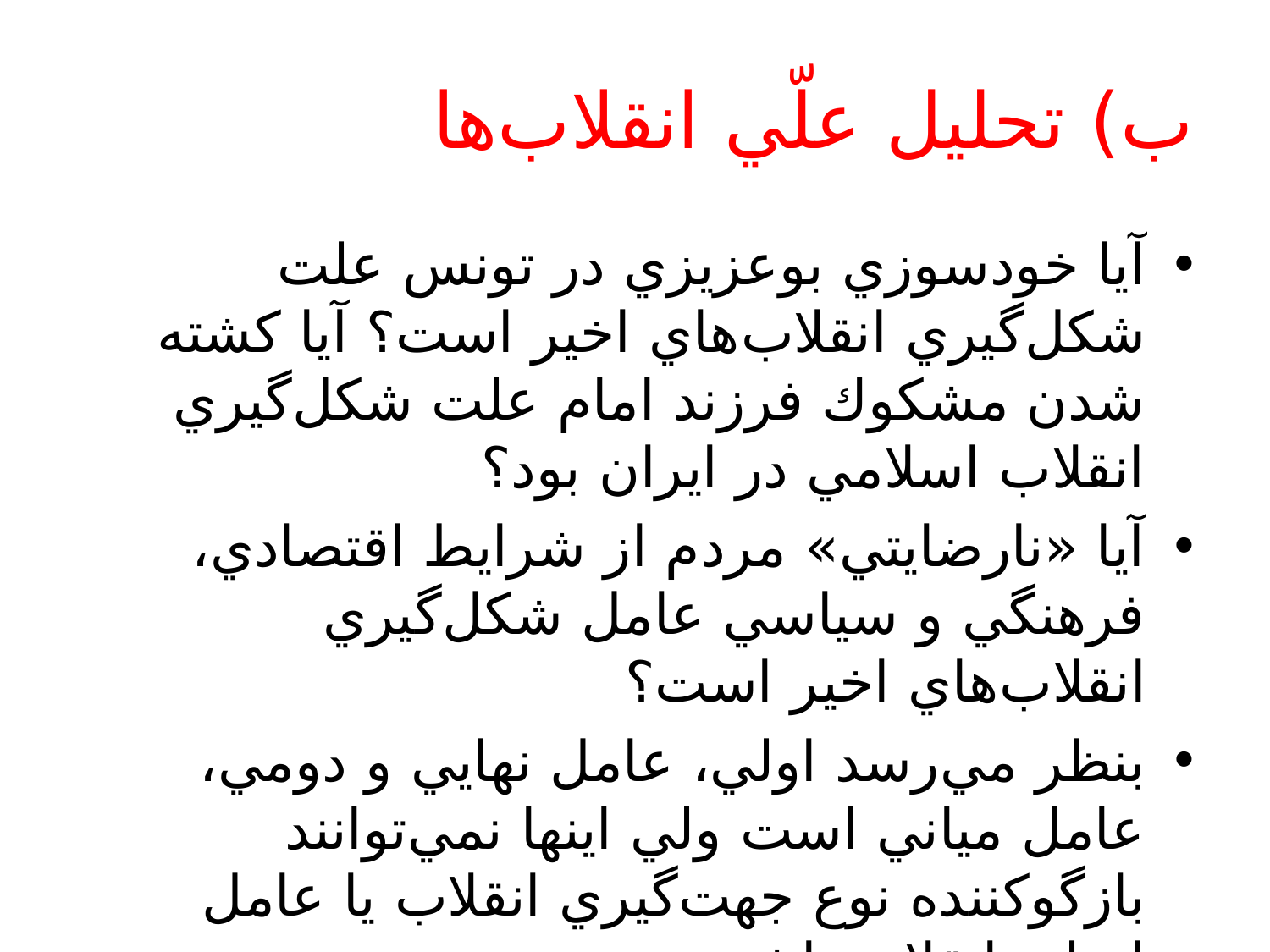

# ب) تحليل علّي انقلاب‌ها
آيا خودسوزي بوعزيزي در تونس علت شكل‌گيري انقلاب‌هاي اخير است؟ آيا كشته شدن مشكوك فرزند امام علت شكل‌گيري انقلاب اسلامي در ايران بود؟
آيا «نارضايتي» مردم از شرايط اقتصادي، فرهنگي و سياسي عامل شكل‌گيري انقلاب‌هاي اخير است؟
بنظر مي‌رسد اولي، عامل نهايي و دومي، عامل مياني است ولي اينها نمي‌توانند بازگوكننده نوع جهت‌گيري انقلاب‌ يا عامل اصلي انقلاب باشند.